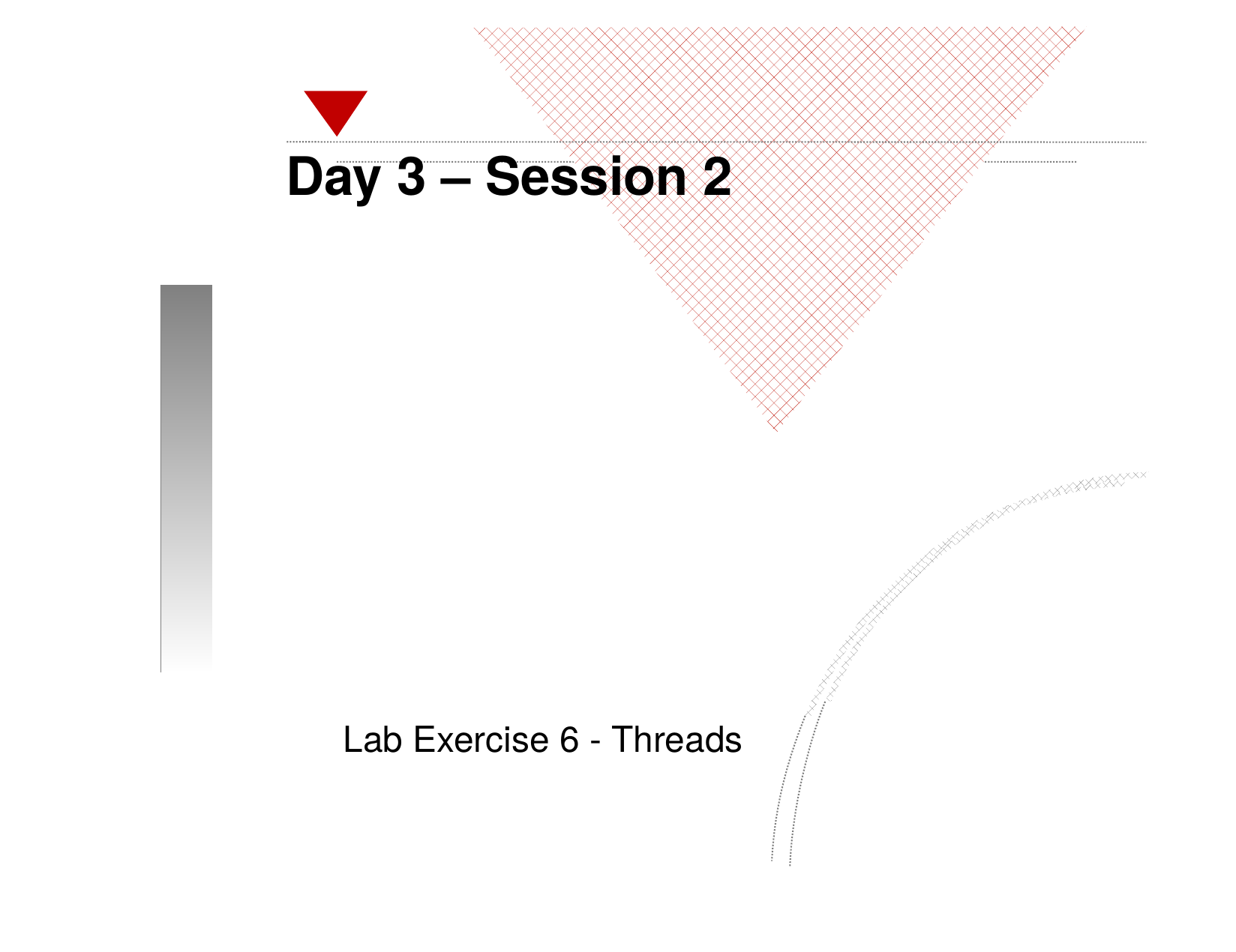

Day 3 – Session 2

Lab Exercise 6 - Threads